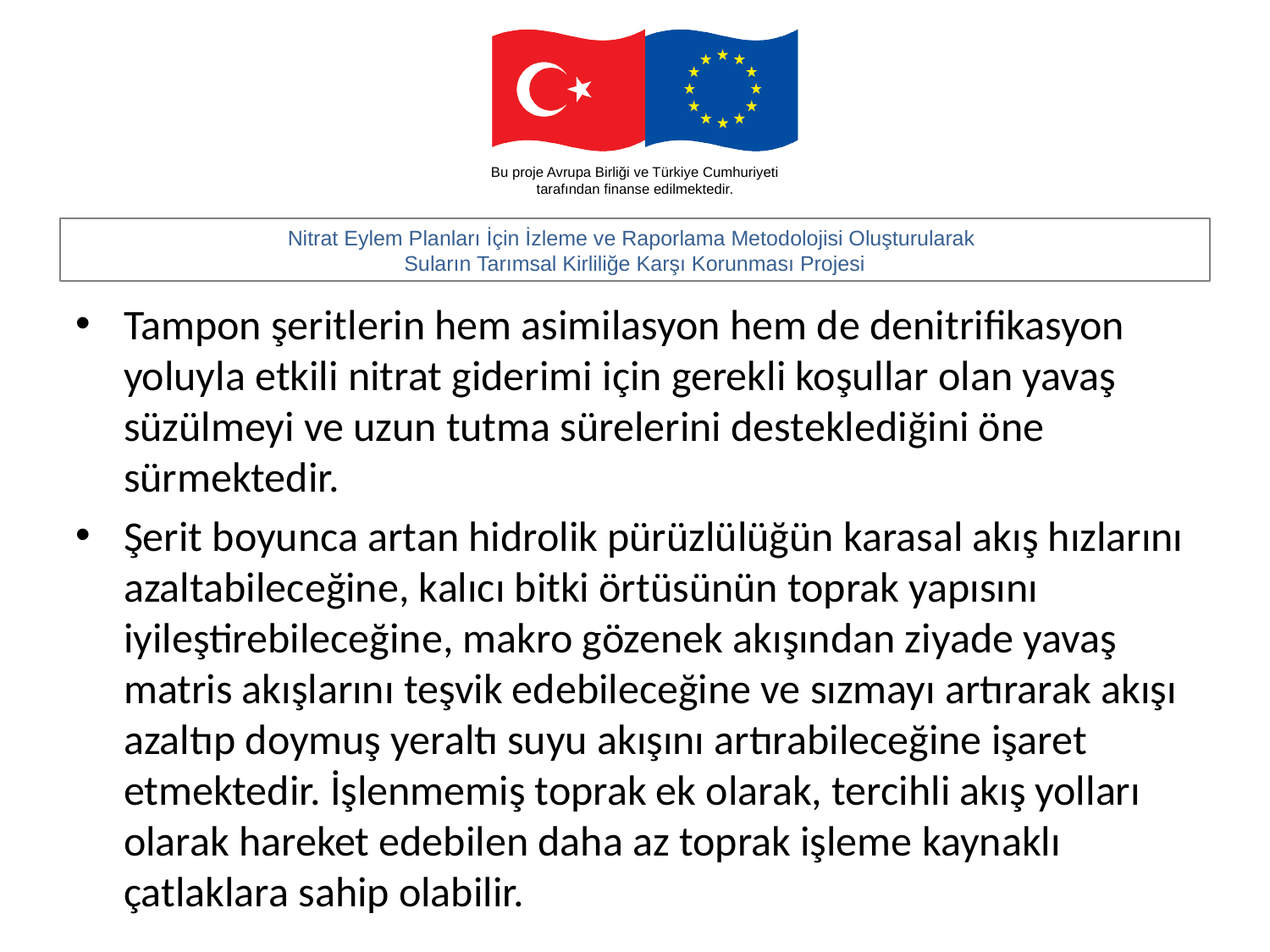

#
Tampon şeritlerin hem asimilasyon hem de denitrifikasyon yoluyla etkili nitrat giderimi için gerekli koşullar olan yavaş süzülmeyi ve uzun tutma sürelerini desteklediğini öne sürmektedir.
Şerit boyunca artan hidrolik pürüzlülüğün karasal akış hızlarını azaltabileceğine, kalıcı bitki örtüsünün toprak yapısını iyileştirebileceğine, makro gözenek akışından ziyade yavaş matris akışlarını teşvik edebileceğine ve sızmayı artırarak akışı azaltıp doymuş yeraltı suyu akışını artırabileceğine işaret etmektedir. İşlenmemiş toprak ek olarak, tercihli akış yolları olarak hareket edebilen daha az toprak işleme kaynaklı çatlaklara sahip olabilir.